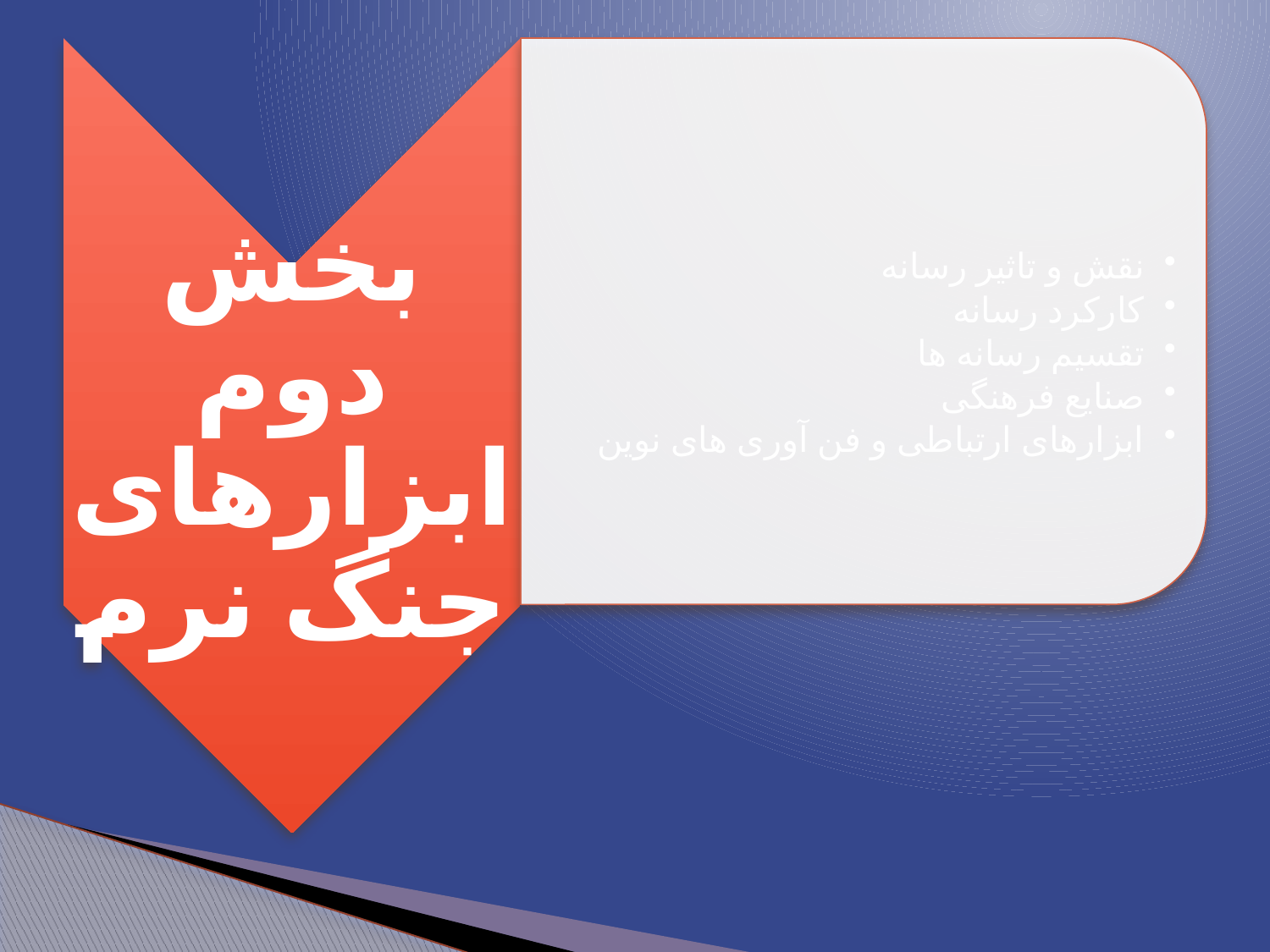

بخش دوم ابزارهای جنگ نرم

نقش و تاثير رسانه
كاركرد رسانه
تقسيم رسانه ها
صنایع فرهنگی
ابزارهای ارتباطی و فن آوری های نوین